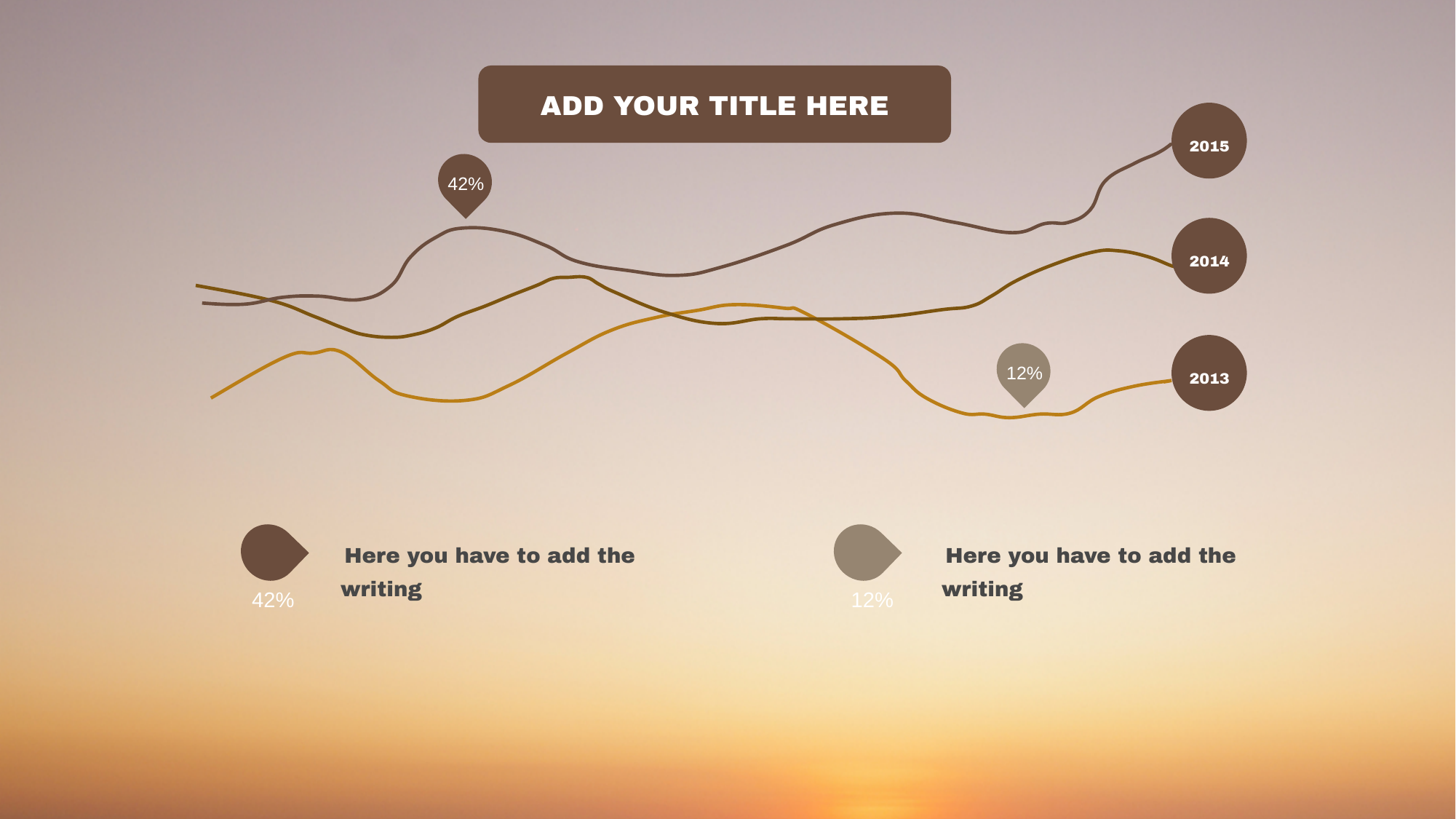

ADD YOUR TITLE HERE

2015

  42%

2014

2013

  12%

    Here you have to add the
   writing
    Here you have to add the
   writing
  42%
12%